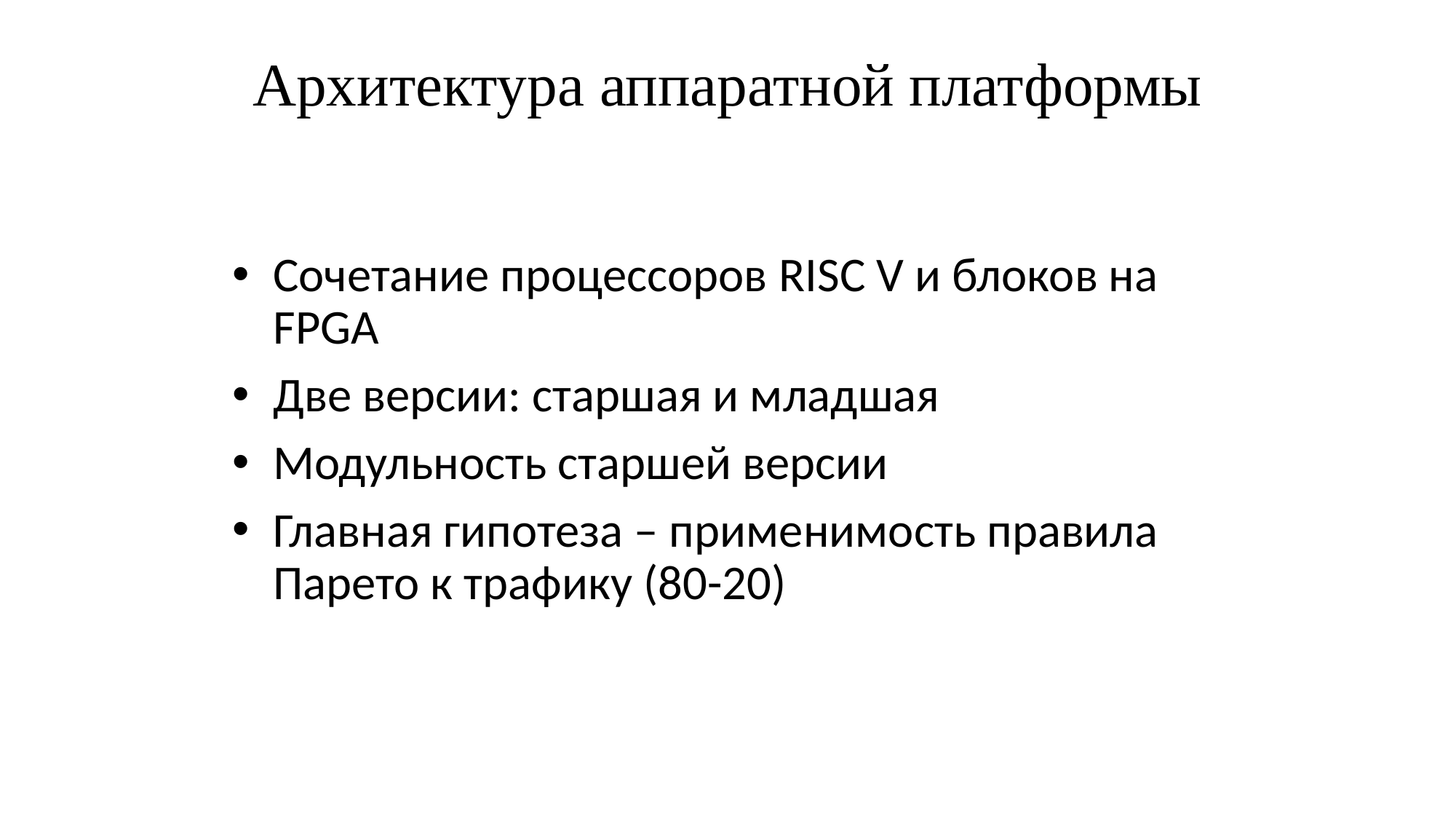

# Архитектура аппаратной платформы
Сочетание процессоров RISC V и блоков на FPGA
Две версии: старшая и младшая
Модульность старшей версии
Главная гипотеза – применимость правила Парето к трафику (80-20)